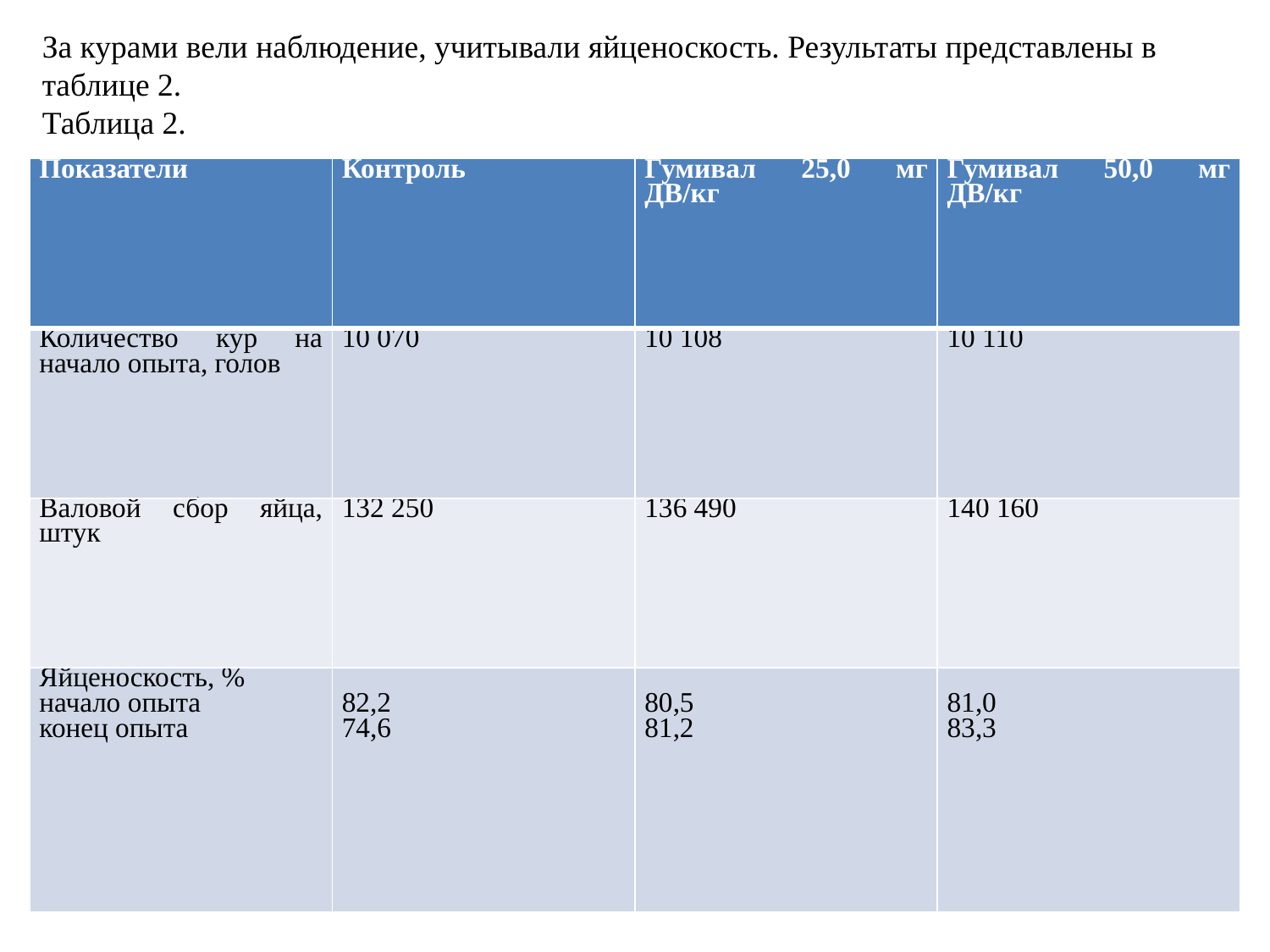

За курами вели наблюдение, учитывали яйценоскость. Результаты представлены в таблице 2.
Таблица 2.
| Показатели | Контроль | Гумивал 25,0 мг ДВ/кг | Гумивал 50,0 мг ДВ/кг |
| --- | --- | --- | --- |
| Количество кур на начало опыта, голов | 10 070 | 10 108 | 10 110 |
| Валовой сбор яйца, штук | 132 250 | 136 490 | 140 160 |
| Яйценоскость, % начало опыта конец опыта | 82,2 74,6 | 80,5 81,2 | 81,0 83,3 |